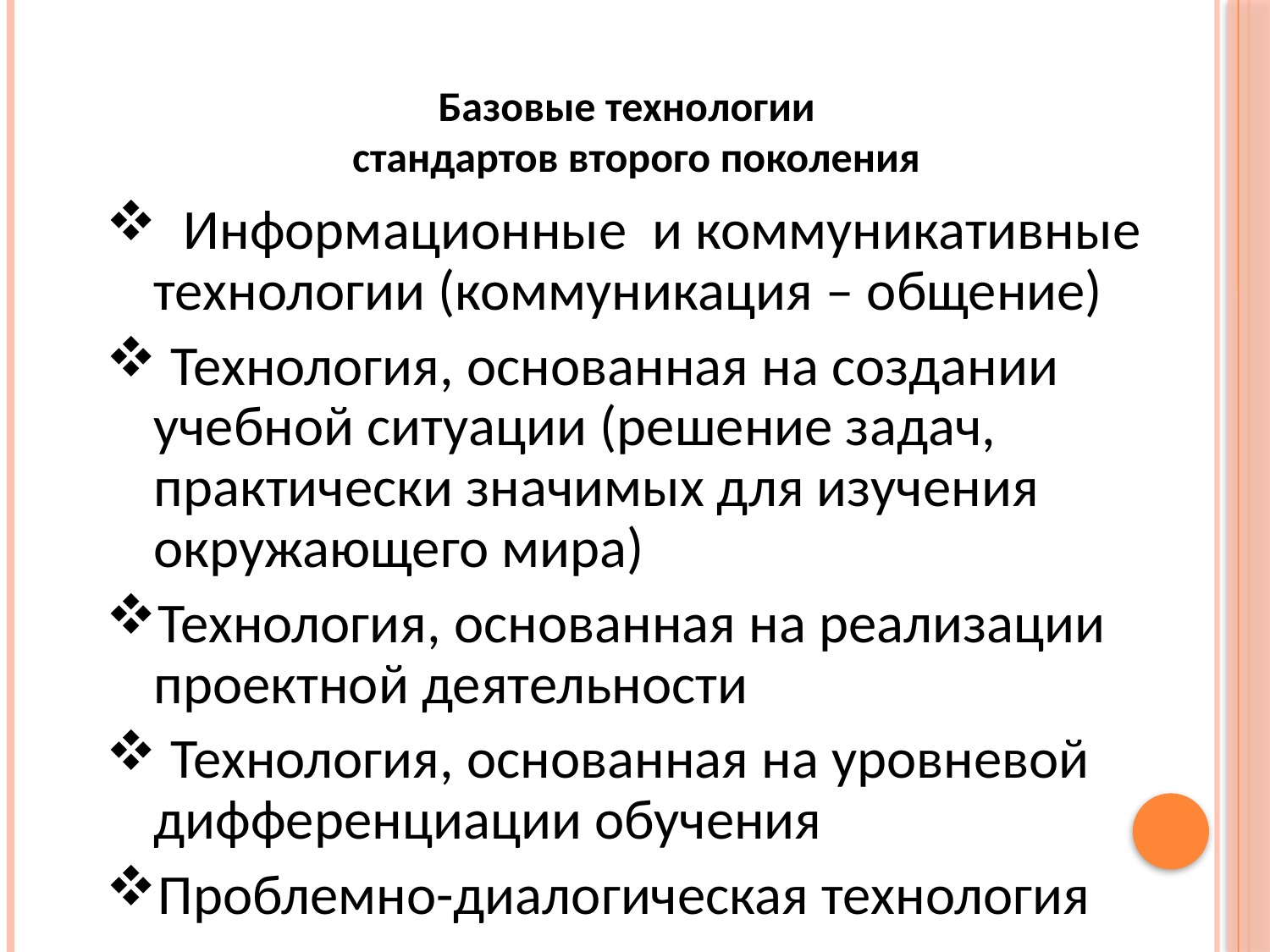

Базовые технологии
 стандартов второго поколения
  Информационные  и коммуникативные технологии (коммуникация – общение)
 Технология, основанная на создании учебной ситуации (решение задач, практически значимых для изучения окружающего мира)
Технология, основанная на реализации проектной деятельности
 Технология, основанная на уровневой дифференциации обучения
Проблемно-диалогическая технология